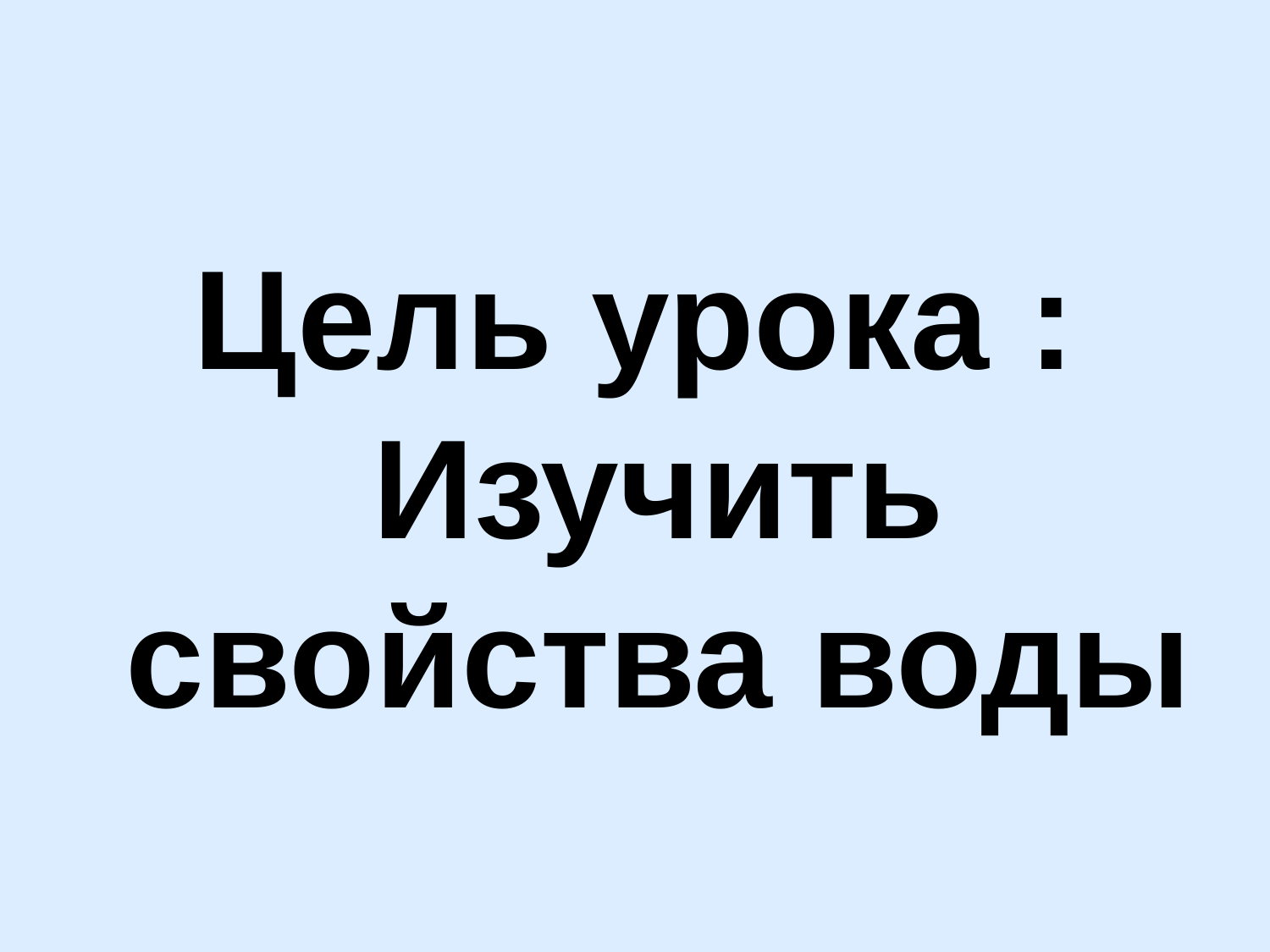

#
Цель урока : Изучить свойства воды